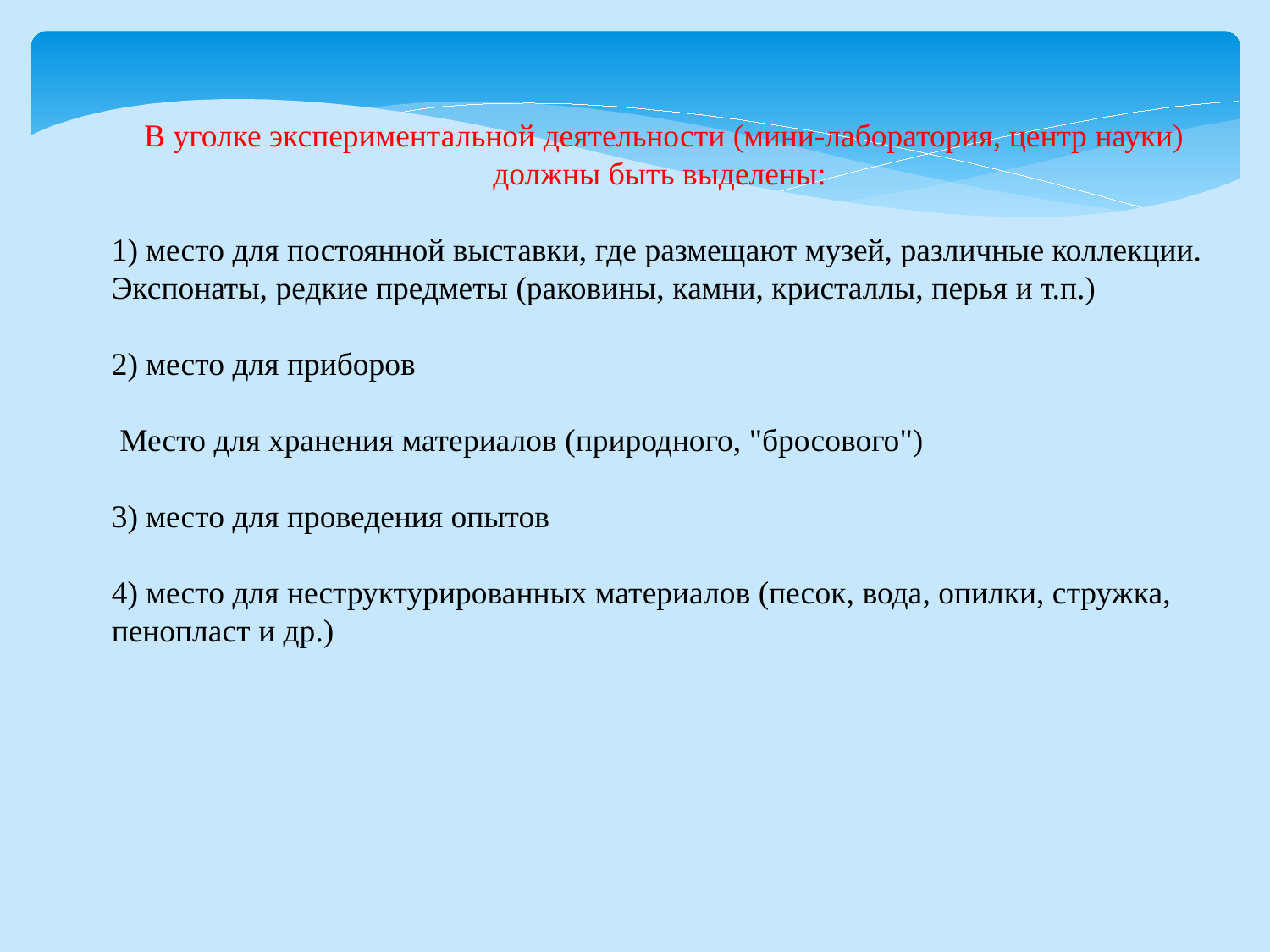

В уголке экспериментальной деятельности (мини-лаборатория, центр науки) должны быть выделены:

1) место для постоянной выставки, где размещают музей, различные коллекции. Экспонаты, редкие предметы (раковины, камни, кристаллы, перья и т.п.)

2) место для приборов

 Место для хранения материалов (природного, "бросового")

3) место для проведения опытов

4) место для неструктурированных материалов (песок, вода, опилки, стружка, пенопласт и др.)